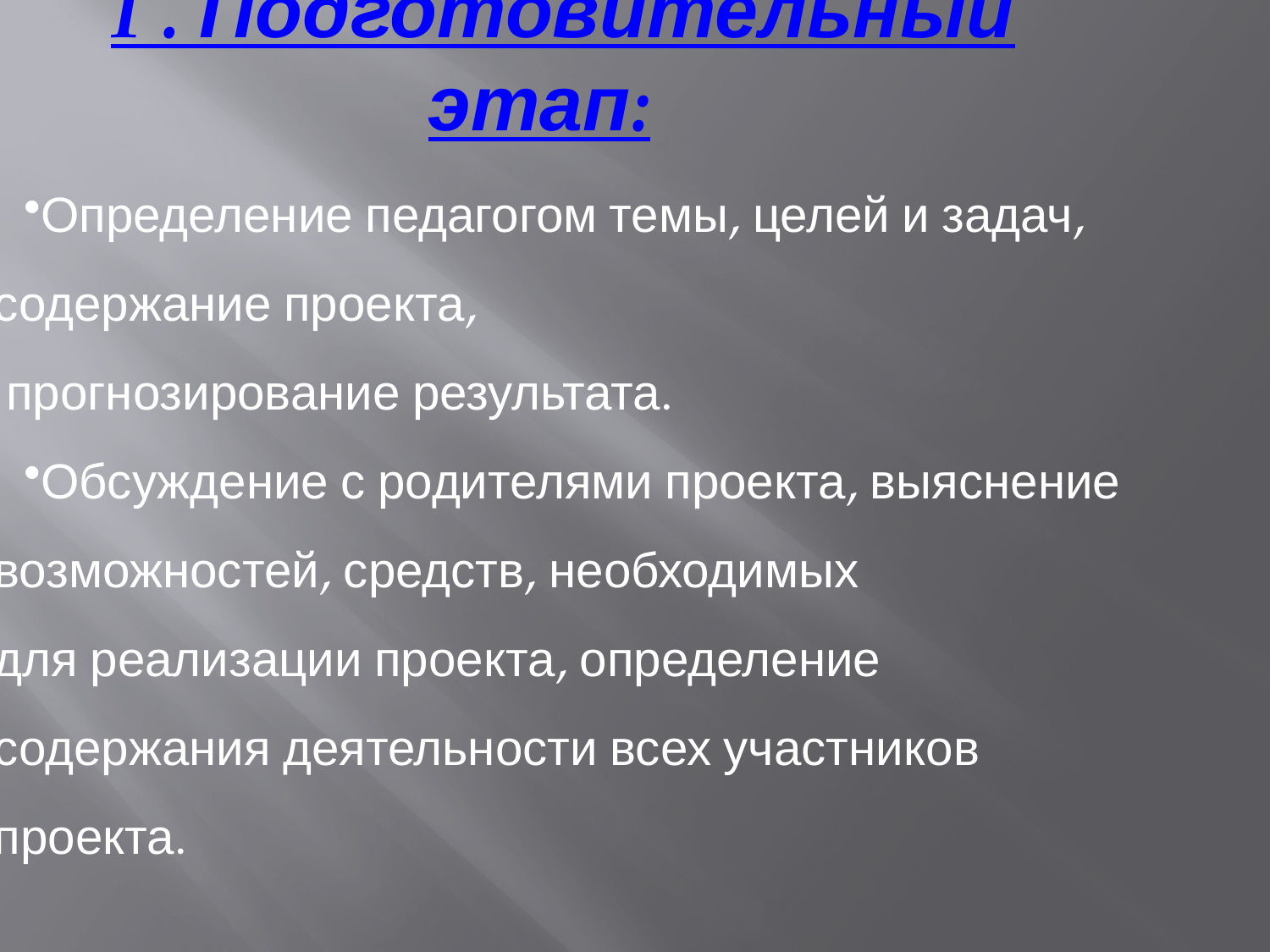

I . Подготовительный этап:

Определение педагогом темы, целей и задач,
содержание проекта,
 прогнозирование результата.
Обсуждение с родителями проекта, выяснение
возможностей, средств, необходимых
для реализации проекта, определение
содержания деятельности всех участников
проекта.